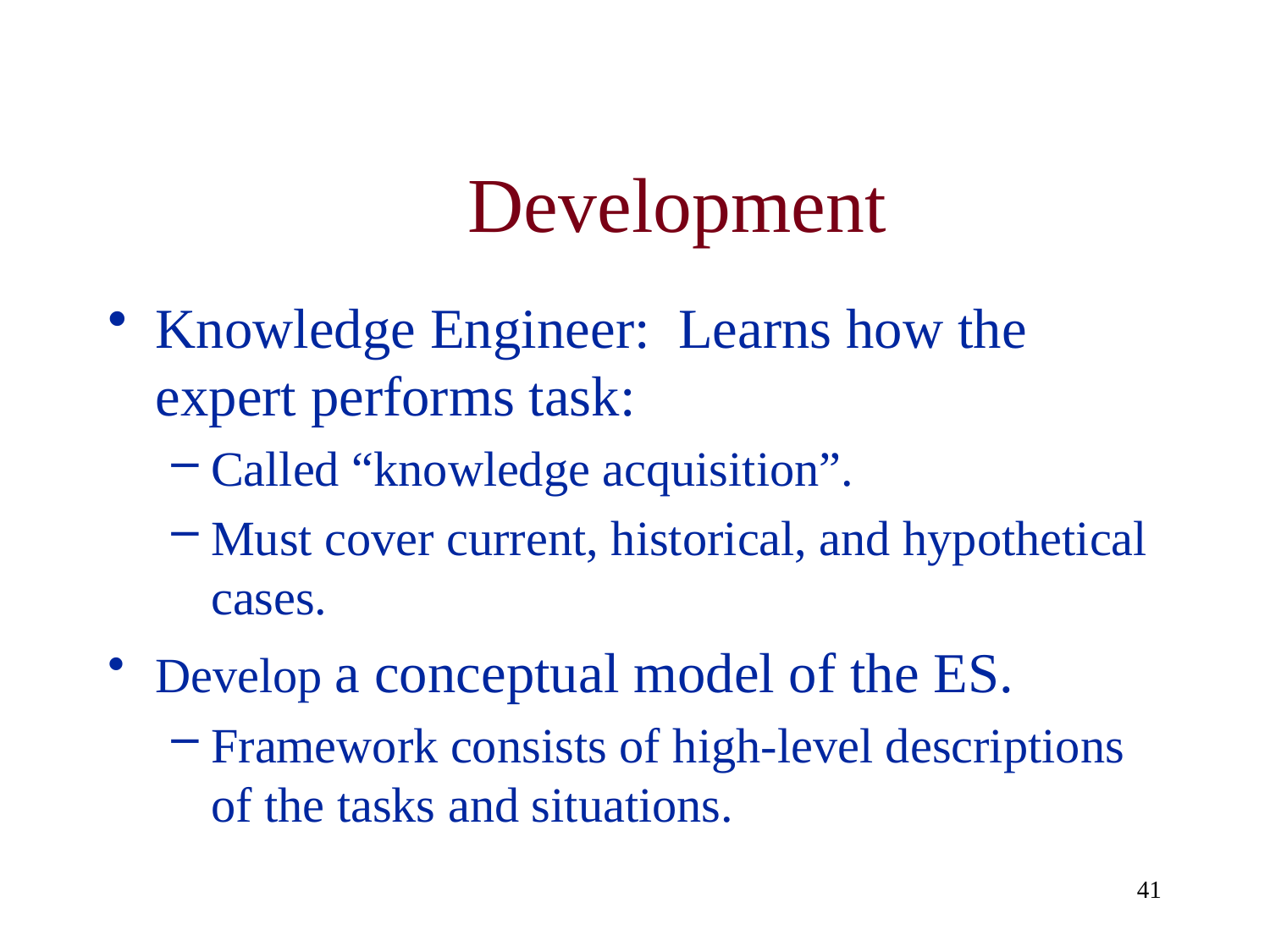

# Development
Knowledge Engineer:  Learns how the expert performs task:
Called “knowledge acquisition”.
Must cover current, historical, and hypothetical cases.
Develop a conceptual model of the ES.
Framework consists of high-level descriptions of the tasks and situations.

41